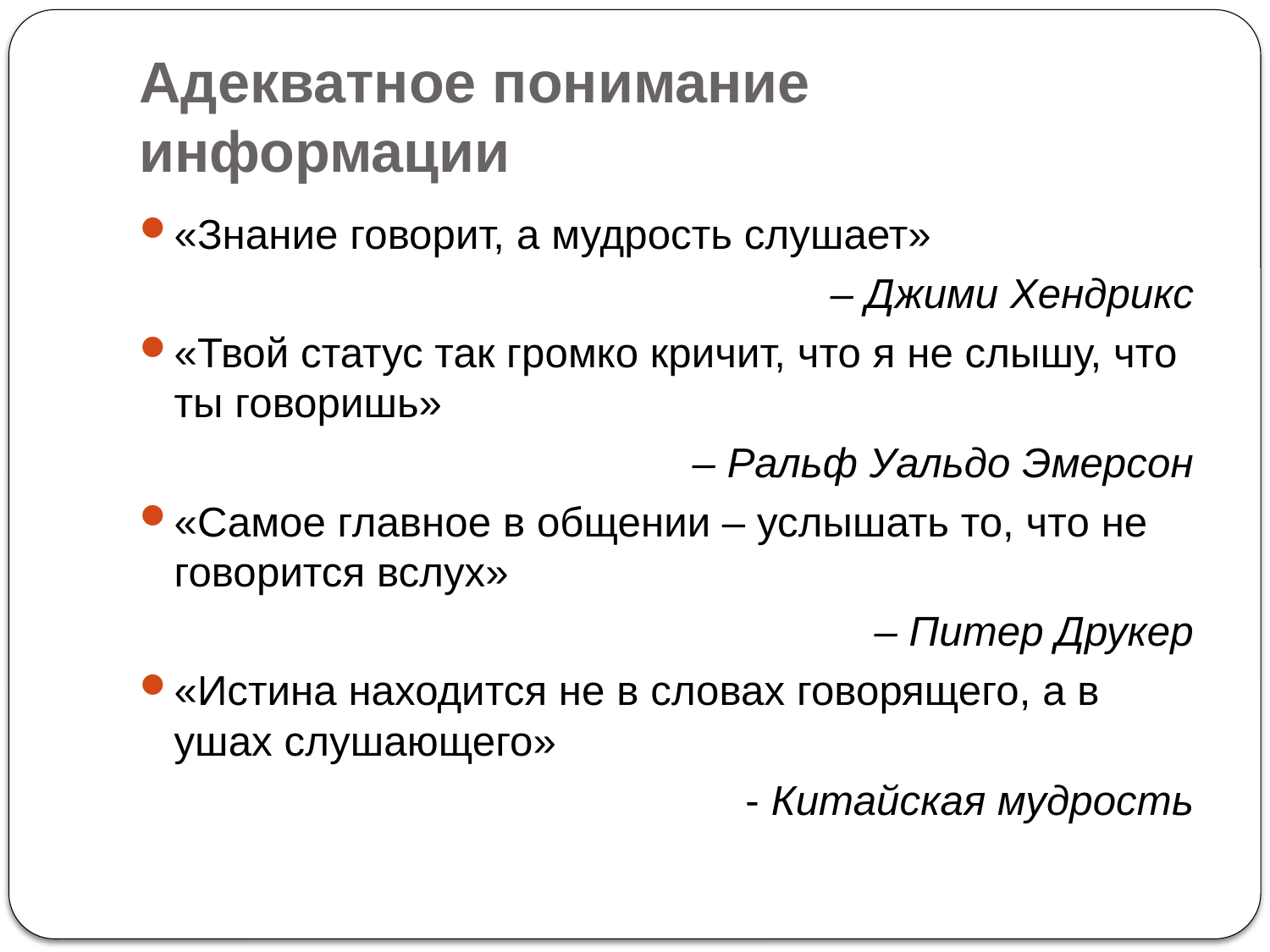

# Адекватное понимание информации
«Знание говорит, а мудрость слушает»
– Джими Хендрикс
«Твой статус так громко кричит, что я не слышу, что ты говоришь»
– Ральф Уальдо Эмерсон
«Самое главное в общении – услышать то, что не говорится вслух»
– Питер Друкер
«Истина находится не в словах говорящего, а в ушах слушающего»
- Китайская мудрость